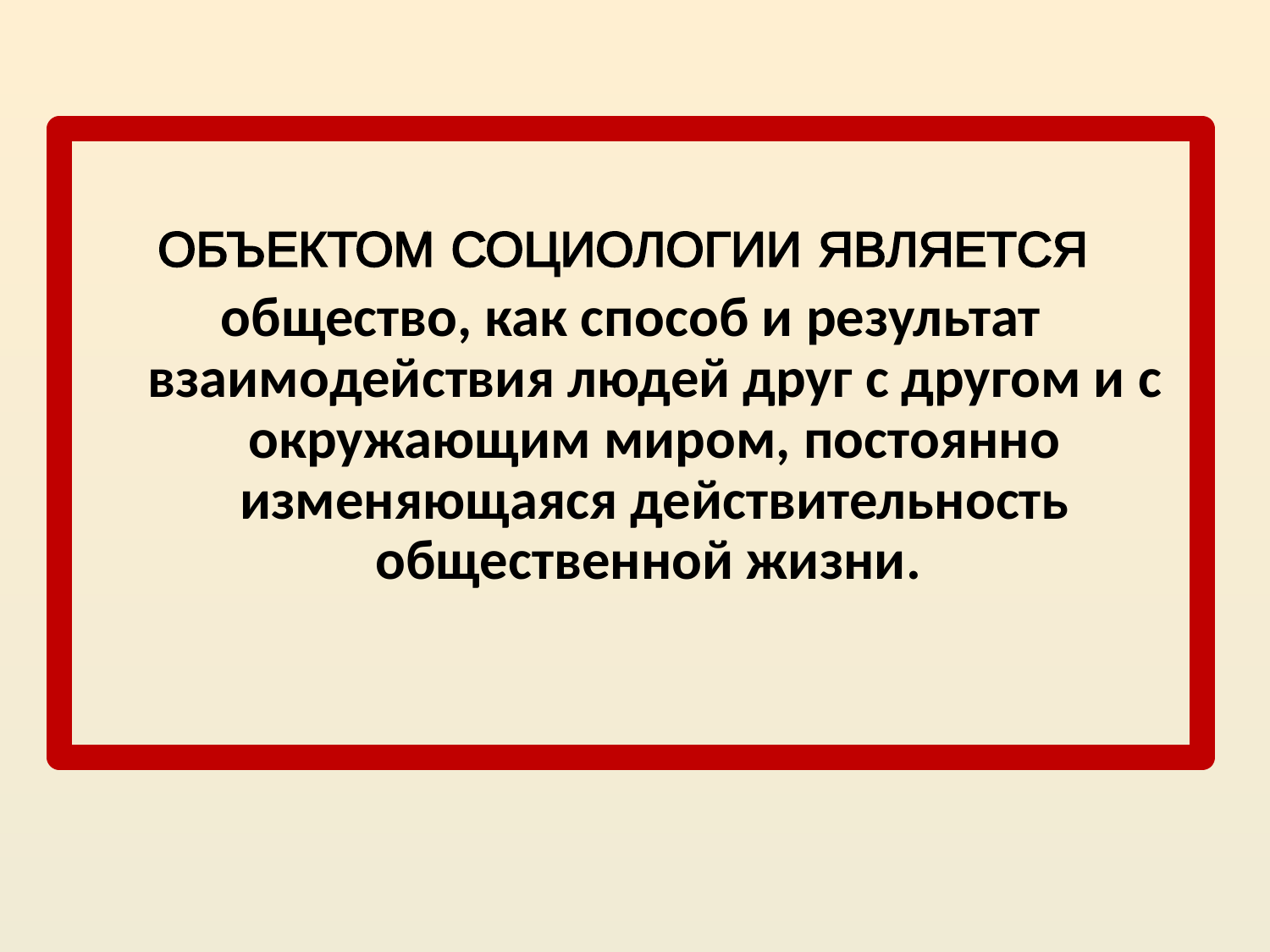

ОБЪЕКТОМ СОЦИОЛОГИИ ЯВЛЯЕТСЯ
общество, как способ и результат взаимодействия людей друг с другом и с окружающим миром, постоянно изменяющаяся действительность общественной жизни.